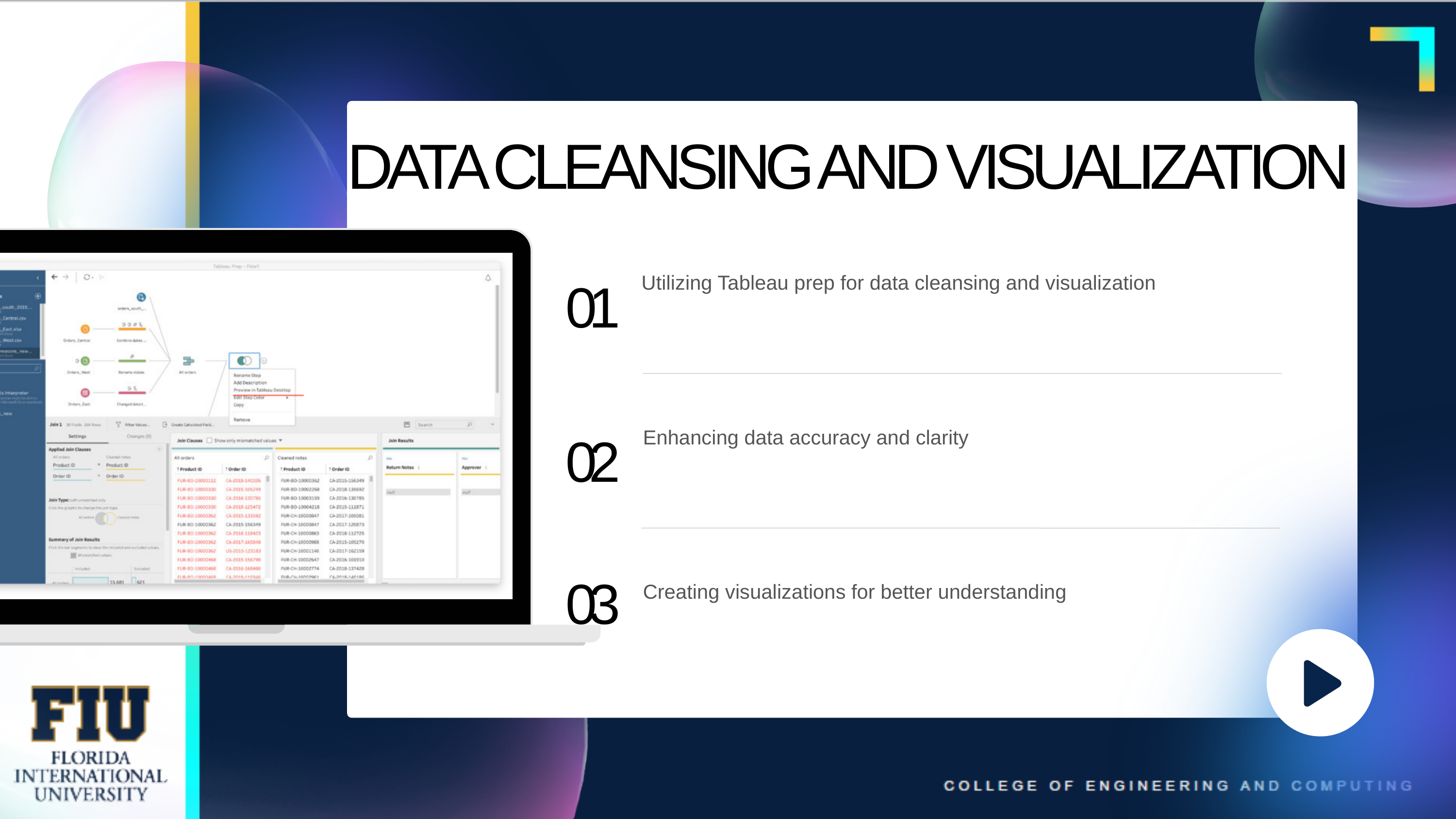

DATA CLEANSING AND VISUALIZATION

01
Utilizing Tableau prep for data cleansing and visualization

02
Enhancing data accuracy and clarity

03
Creating visualizations for better understanding